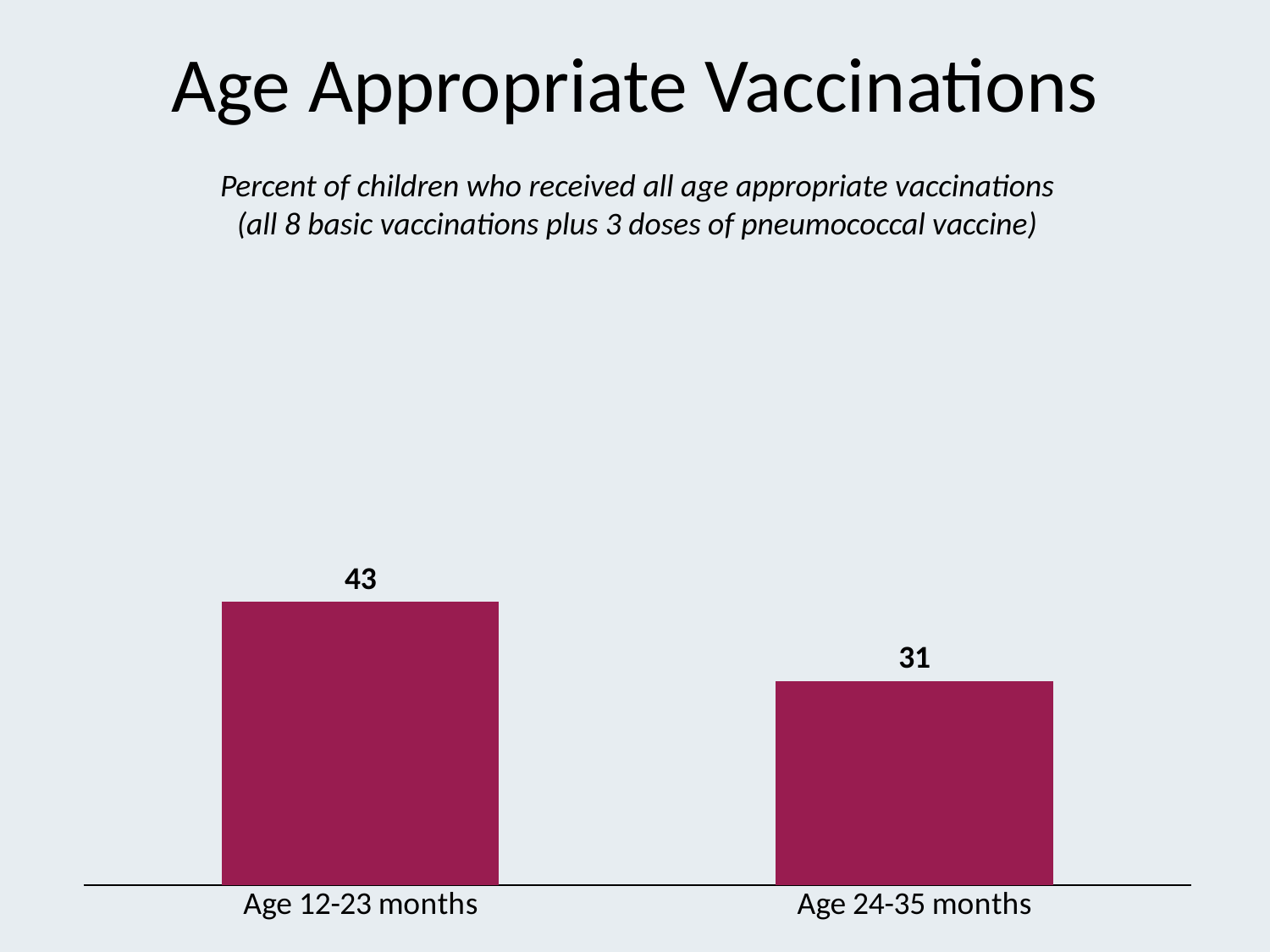

# Age Appropriate Vaccinations
Percent of children who received all age appropriate vaccinations
(all 8 basic vaccinations plus 3 doses of pneumococcal vaccine)

### Chart

| Category | Age appropriate vaccinations |
|---|---|
| Age 12-23 months | 43.0 |
| Age 24-35 months | 31.0 |